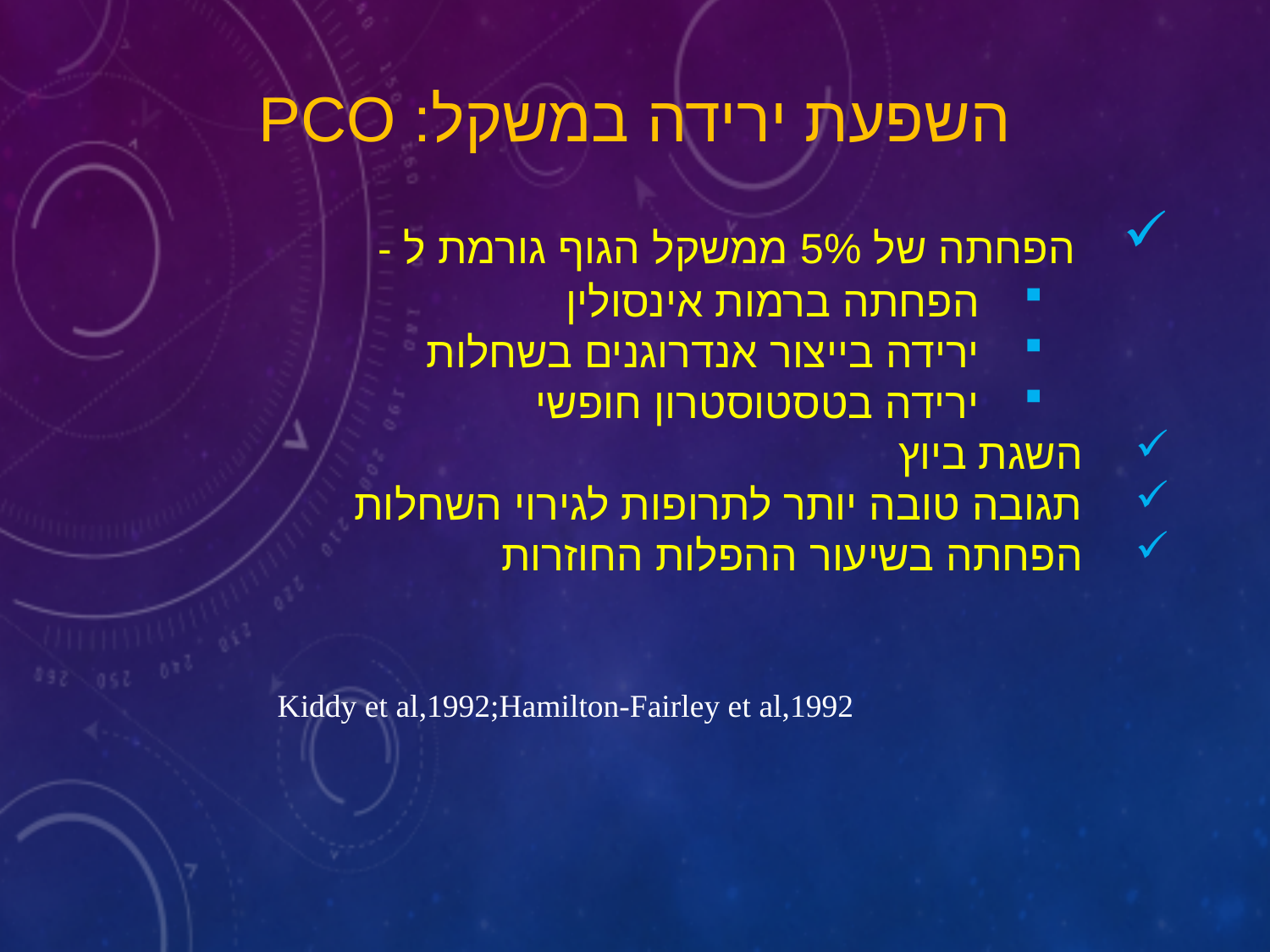

# השפעת ירידה במשקל: PCO
  הפחתה של 5% ממשקל הגוף גורמת ל -
הפחתה ברמות אינסולין
ירידה בייצור אנדרוגנים בשחלות
ירידה בטסטוסטרון חופשי
  השגת ביוץ
  תגובה טובה יותר לתרופות לגירוי השחלות
  הפחתה בשיעור ההפלות החוזרות

                             Kiddy et al,1992;Hamilton-Fairley et al,1992